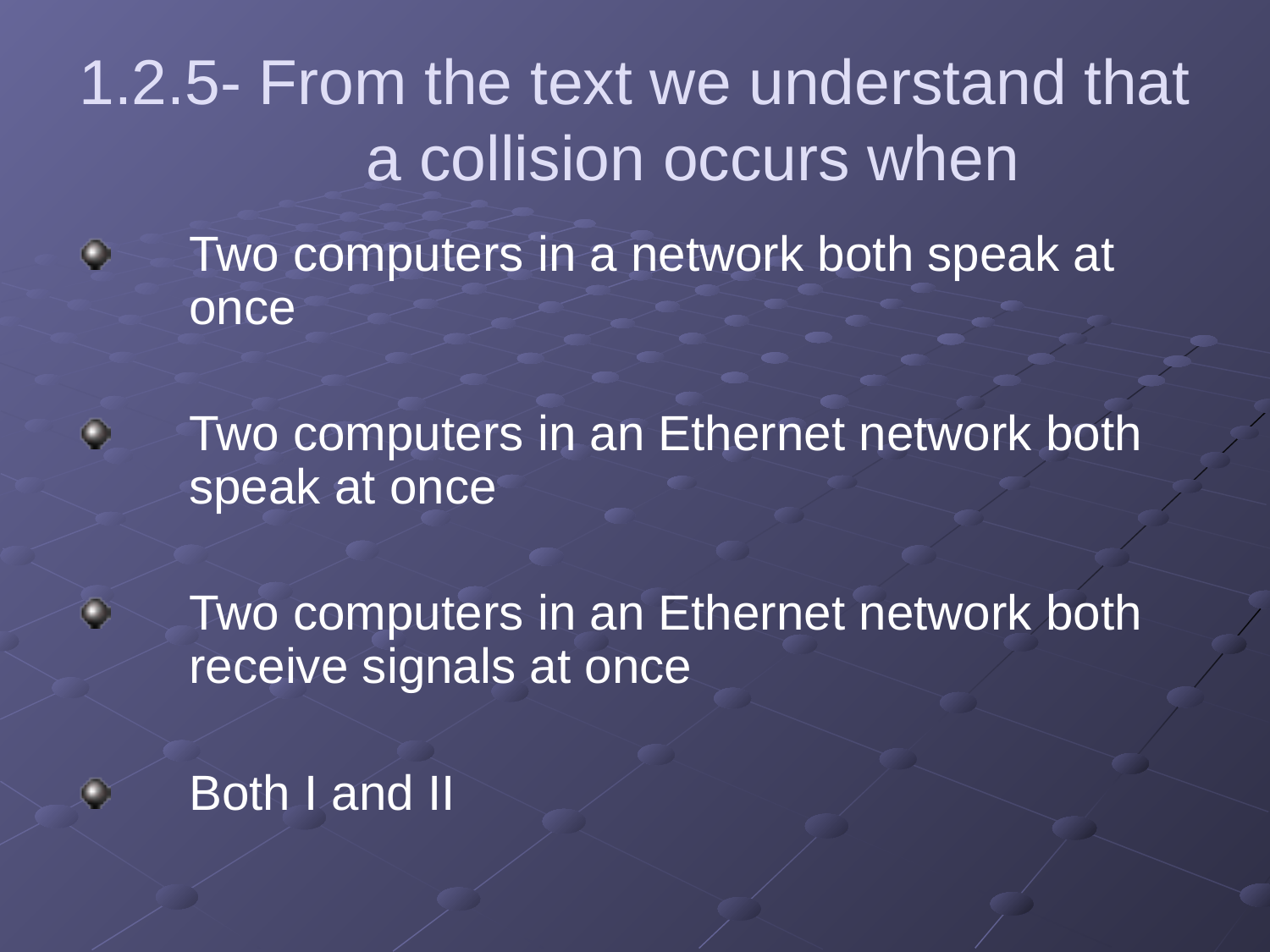

# 1.2.5- From the text we understand that a collision occurs when
Two computers in a network both speak at once

Two computers in an Ethernet network both speak at once

Two computers in an Ethernet network both receive signals at once

Both I and II